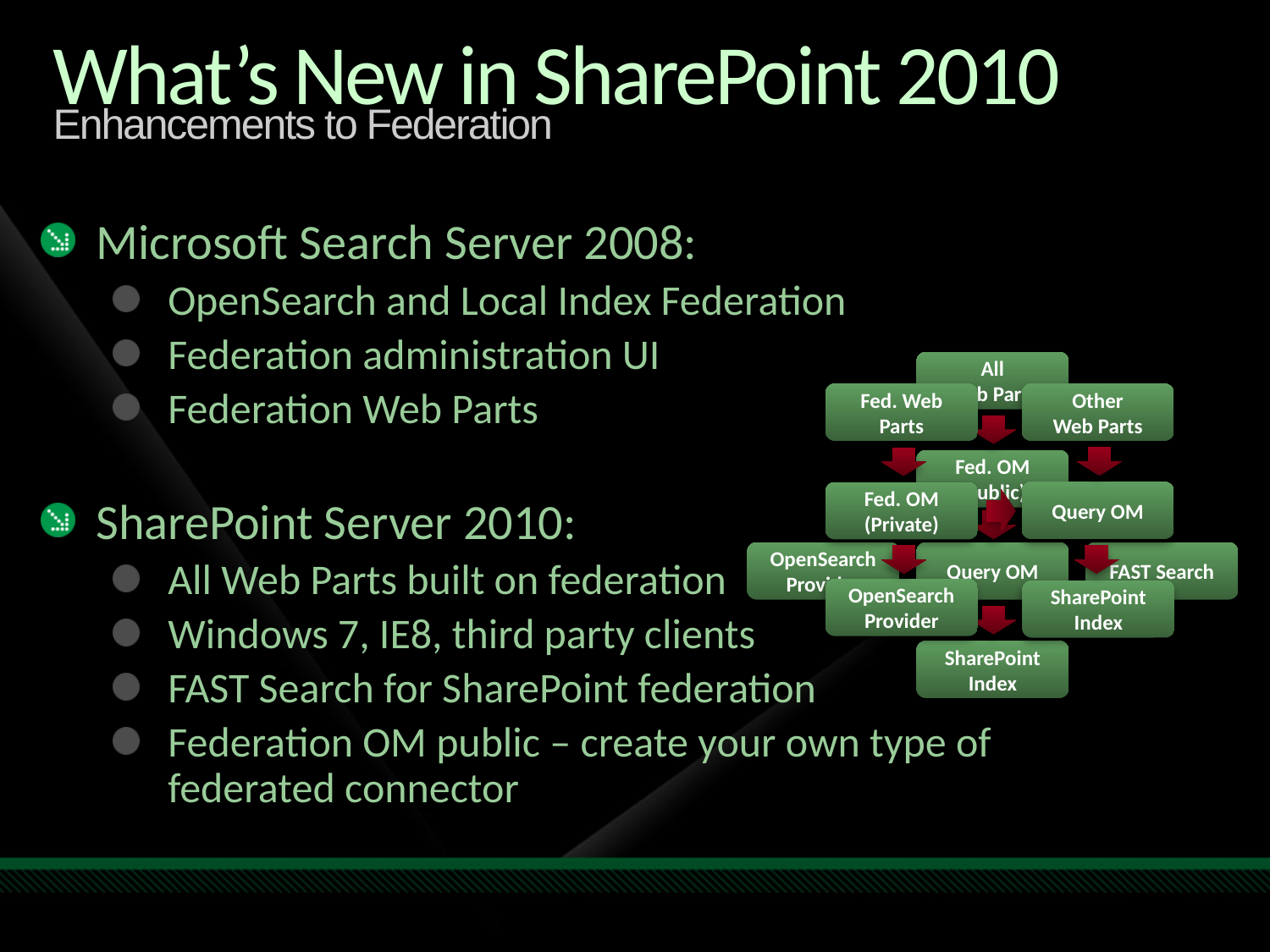

# What’s New in SharePoint 2010
Enhancements to Federation
Microsoft Search Server 2008:
OpenSearch and Local Index Federation
Federation administration UI
Federation Web Parts

SharePoint Server 2010:
All Web Parts built on federation
Windows 7, IE8, third party clients
FAST Search for SharePoint federation
Federation OM public – create your own type of federated connector
All
Web Parts
Fed. Web Parts
Other
Web Parts

Fed. OM (Public)
Query OM
Fed. OM (Private)

OpenSearch Provider
Query OM
FAST Search

OpenSearch Provider
SharePoint
Index

SharePoint Index